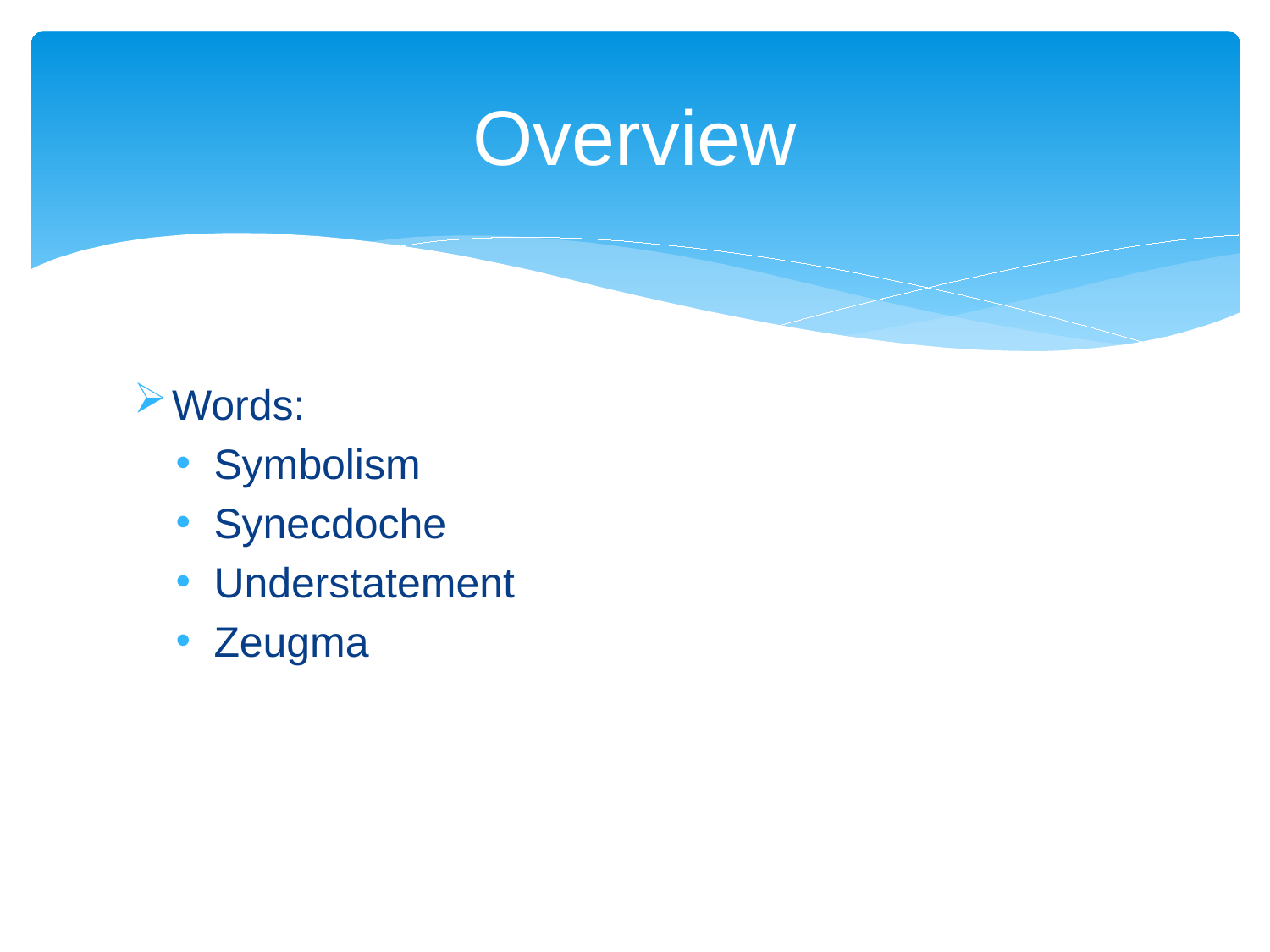

# Overview
Words:
Symbolism
Synecdoche
Understatement
Zeugma